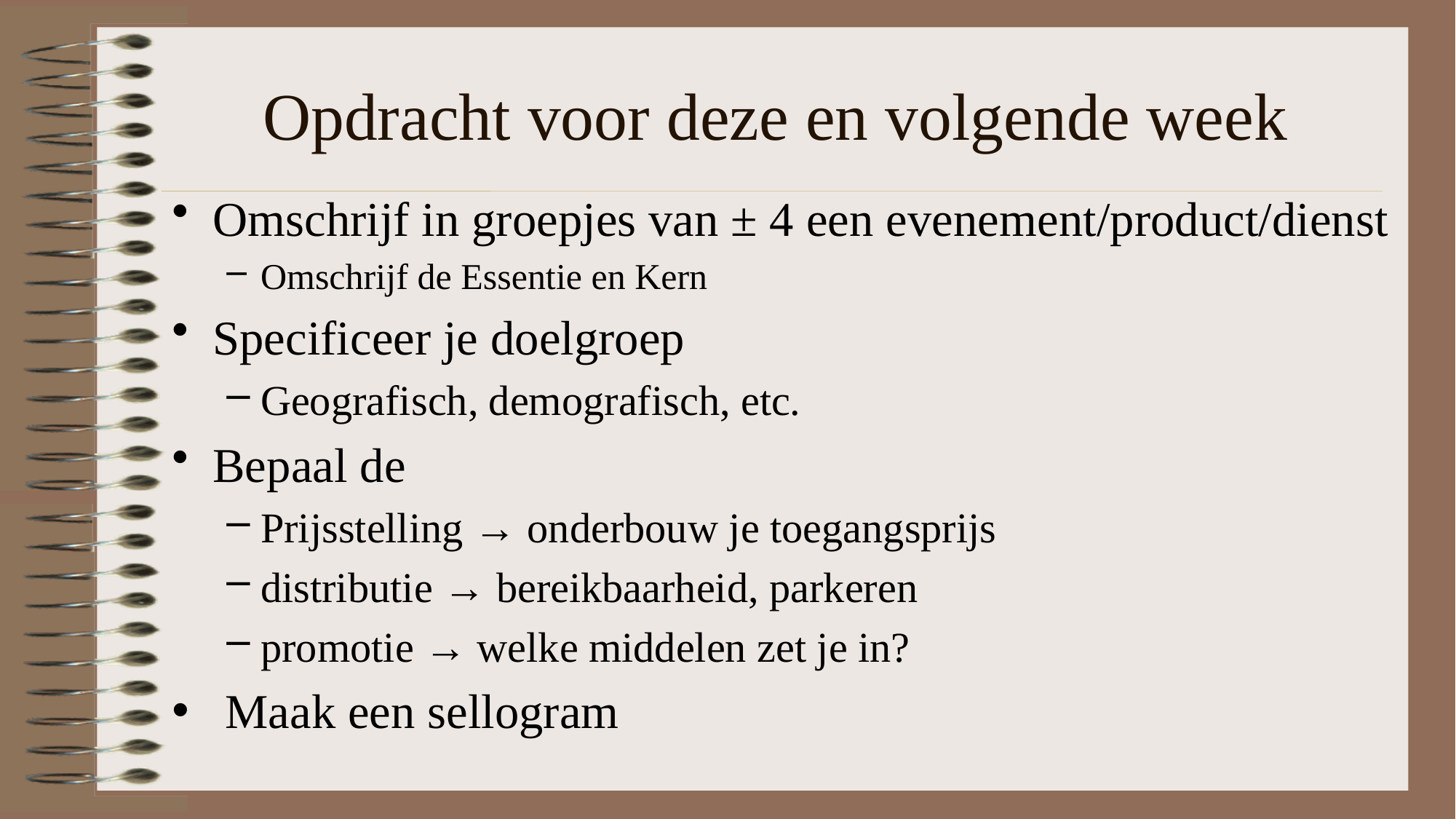

# Opdracht voor deze en volgende week
Omschrijf in groepjes van ± 4 een evenement/product/dienst
Omschrijf de Essentie en Kern
Specificeer je doelgroep
Geografisch, demografisch, etc.
Bepaal de
Prijsstelling → onderbouw je toegangsprijs
distributie → bereikbaarheid, parkeren
promotie → welke middelen zet je in?
 Maak een sellogram